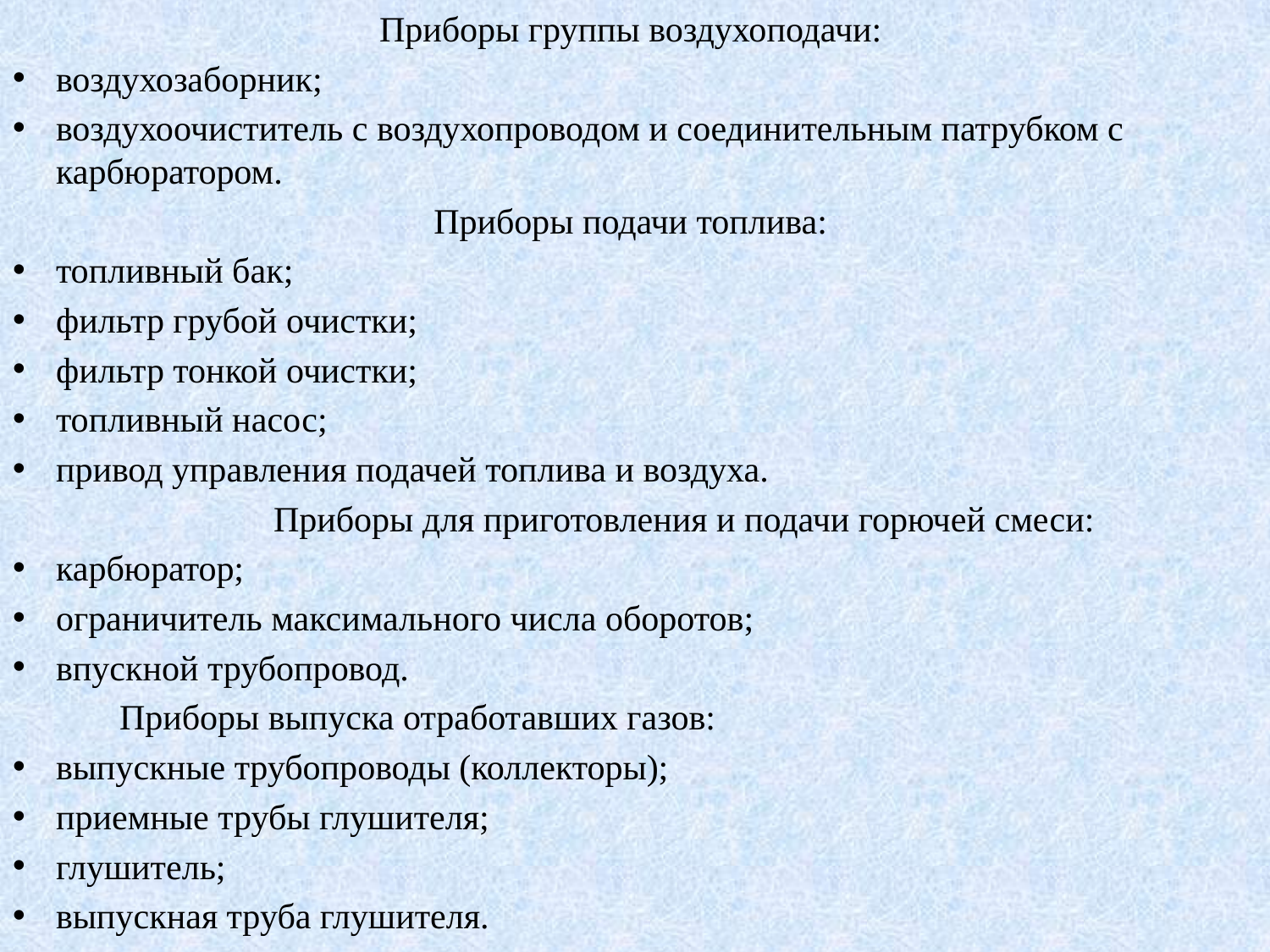

Приборы группы воздухоподачи:
воздухозаборник;
воздухоочиститель с воздухопроводом и соединительным патрубком с карбюратором.
Приборы подачи топлива:
топливный бак;
фильтр грубой очистки;
фильтр тонкой очистки;
топливный насос;
привод управления подачей топлива и воздуха.
	Приборы для приготовления и подачи горючей смеси:
карбюратор;
ограничитель максимального числа оборотов;
впускной трубопровод.
	Приборы выпуска отработавших газов:
выпускные трубопроводы (коллекторы);
приемные трубы глушителя;
глушитель;
выпускная труба глушителя.